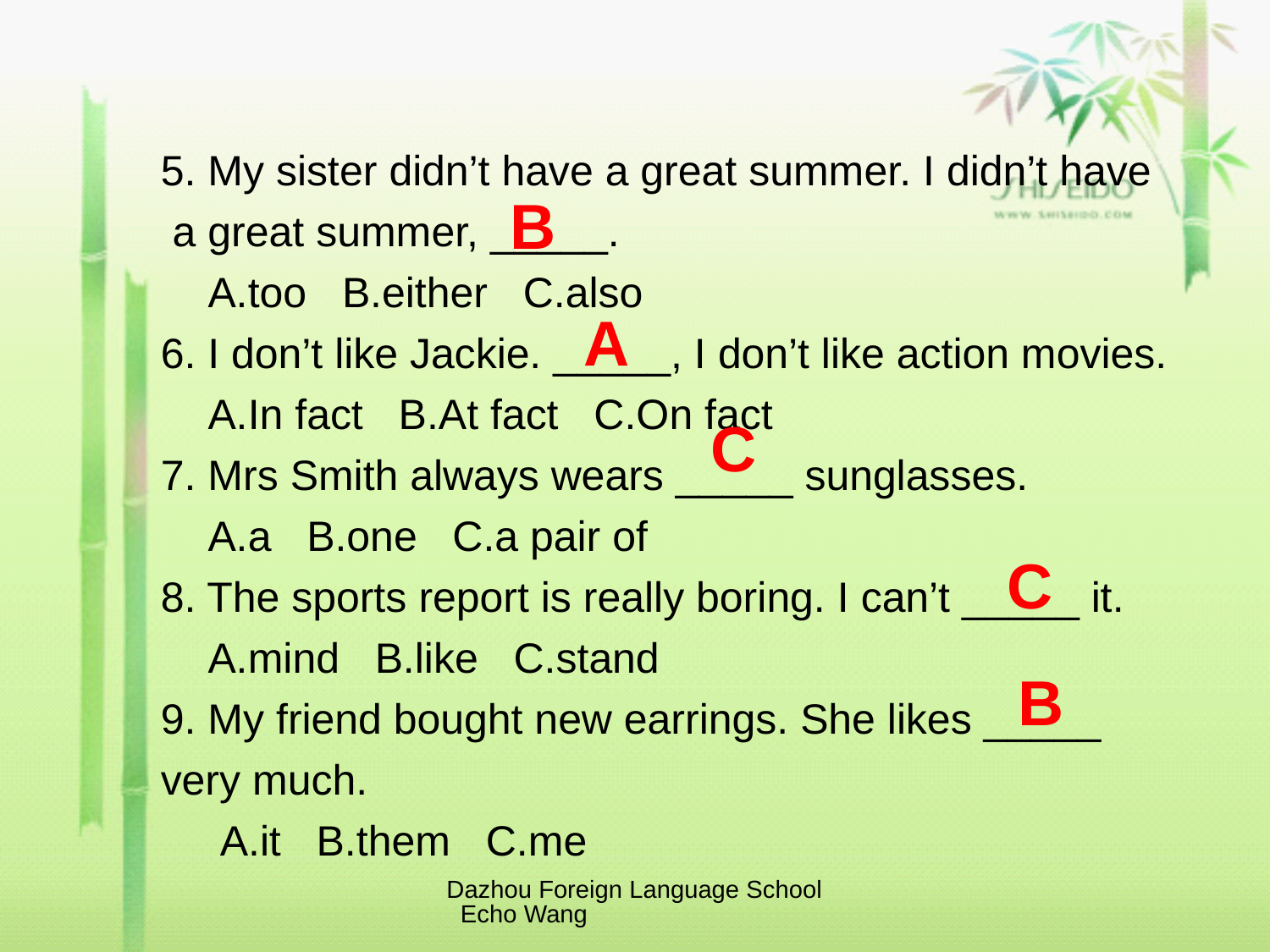

5. My sister didn’t have a great summer. I didn’t have   a great summer, _____.
    A.too   B.either   C.also
6. I don’t like Jackie. _____, I don’t like action movies.
    A.In fact   B.At fact   C.On fact
7. Mrs Smith always wears _____ sunglasses.
    A.a   B.one   C.a pair of
8. The sports report is really boring. I can’t _____ it.
    A.mind   B.like   C.stand
9. My friend bought new earrings. She likes _____ very much.
     A.it   B.them   C.me
B
A
C
C
B
Dazhou Foreign Language School  Echo Wang